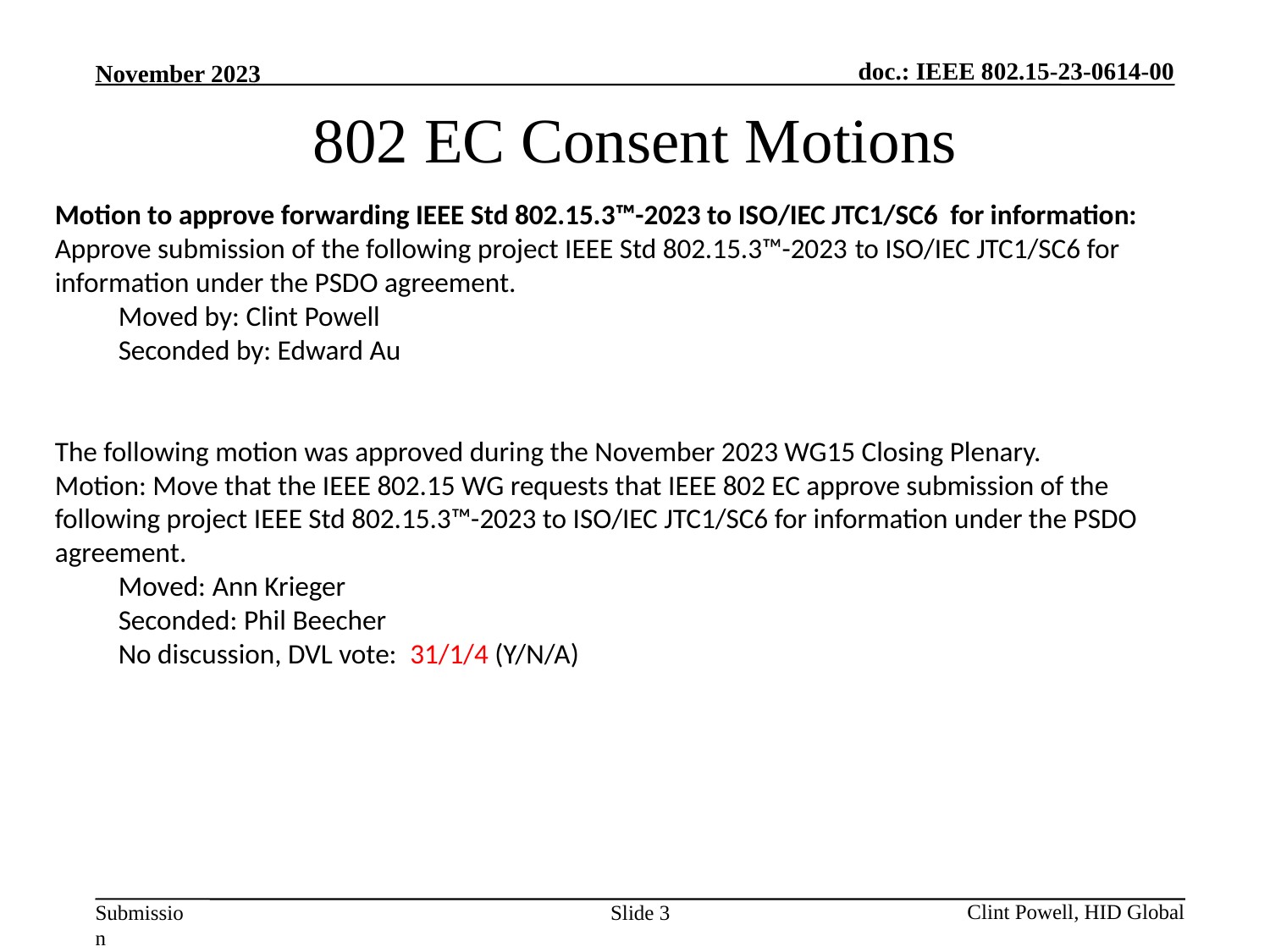

802 EC Consent Motions
Motion to approve forwarding IEEE Std 802.15.3™-2023 to ISO/IEC JTC1/SC6  for information:
Approve submission of the following project IEEE Std 802.15.3™-2023 to ISO/IEC JTC1/SC6 for information under the PSDO agreement.
Moved by: Clint Powell
Seconded by: Edward Au

The following motion was approved during the November 2023 WG15 Closing Plenary.
Motion: Move that the IEEE 802.15 WG requests that IEEE 802 EC approve submission of the following project IEEE Std 802.15.3™-2023 to ISO/IEC JTC1/SC6 for information under the PSDO agreement.
Moved: Ann Krieger
Seconded: Phil Beecher
No discussion, DVL vote:  31/1/4 (Y/N/A)

Slide 3